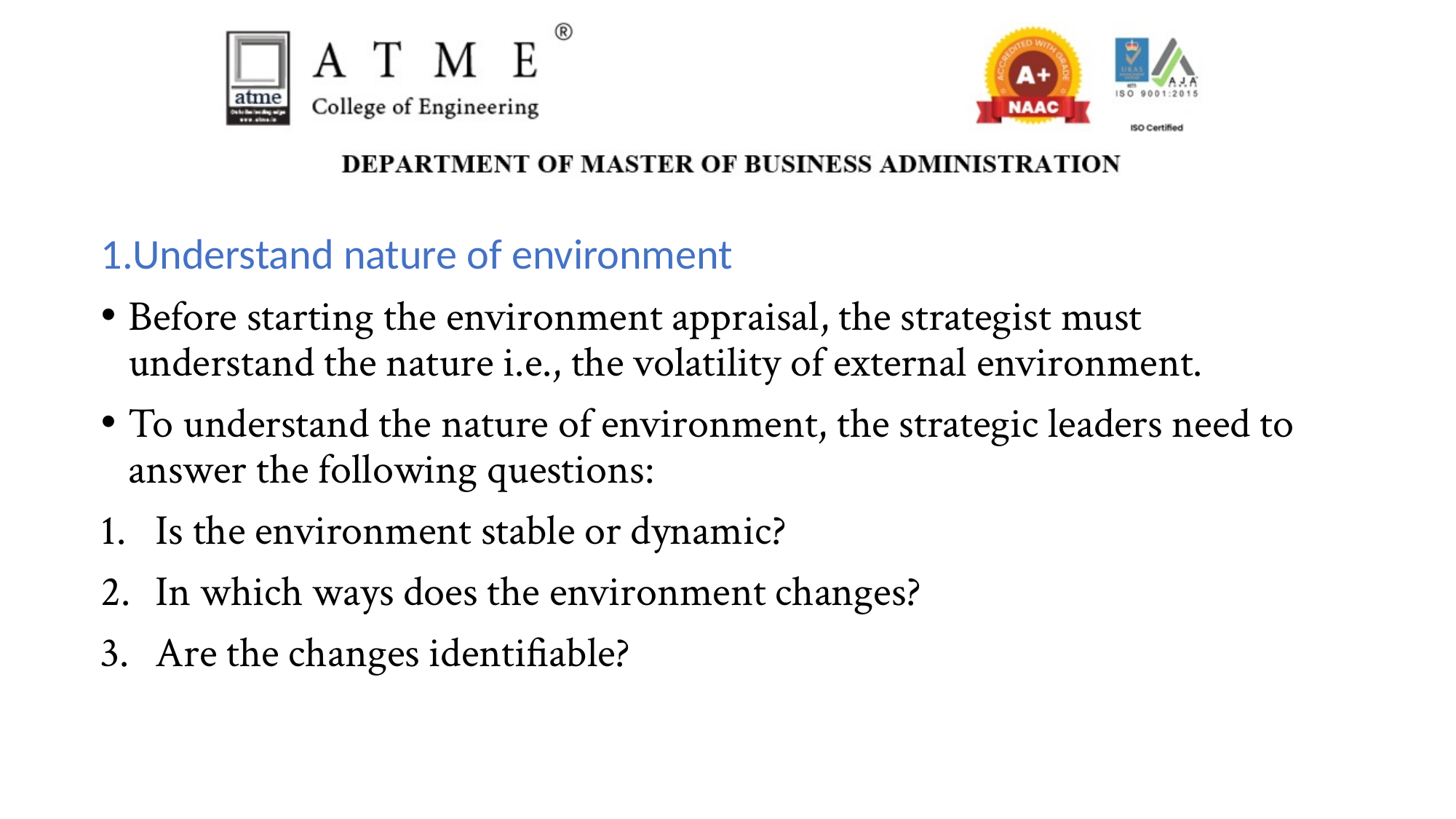

1.Understand nature of environment
Before starting the environment appraisal, the strategist must understand the nature i.e., the volatility of external environment.
To understand the nature of environment, the strategic leaders need to answer the following questions:
Is the environment stable or dynamic?
In which ways does the environment changes?
Are the changes identifiable?